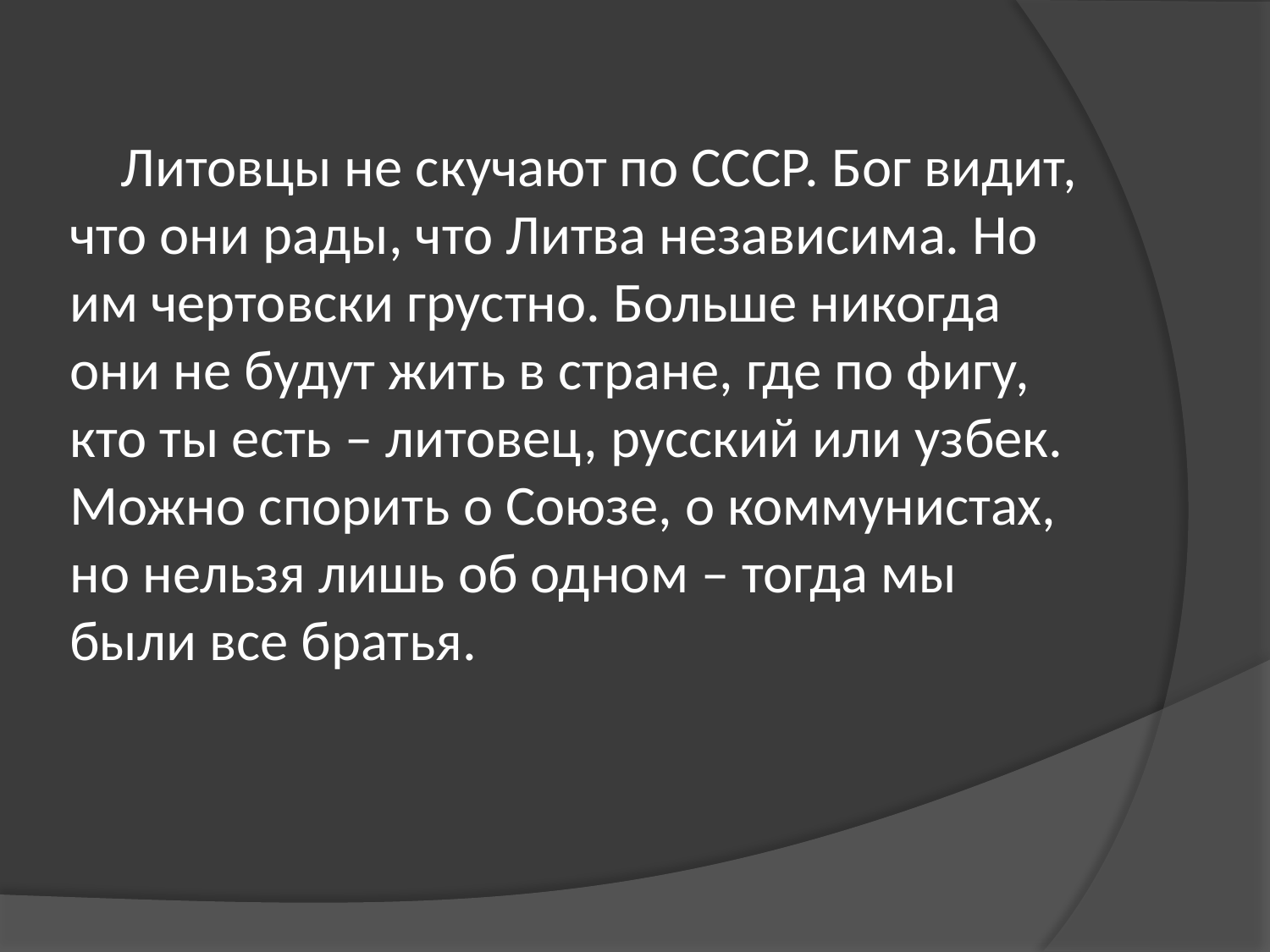

# Литовцы не скучают по СССР. Бог видит, что они рады, что Литва независима. Но им чертовски грустно. Больше никогда они не будут жить в стране, где по фигу, кто ты есть – литовец, русский или узбек. Можно спорить о Союзе, о коммунистах, но нельзя лишь об одном – тогда мы были все братья.